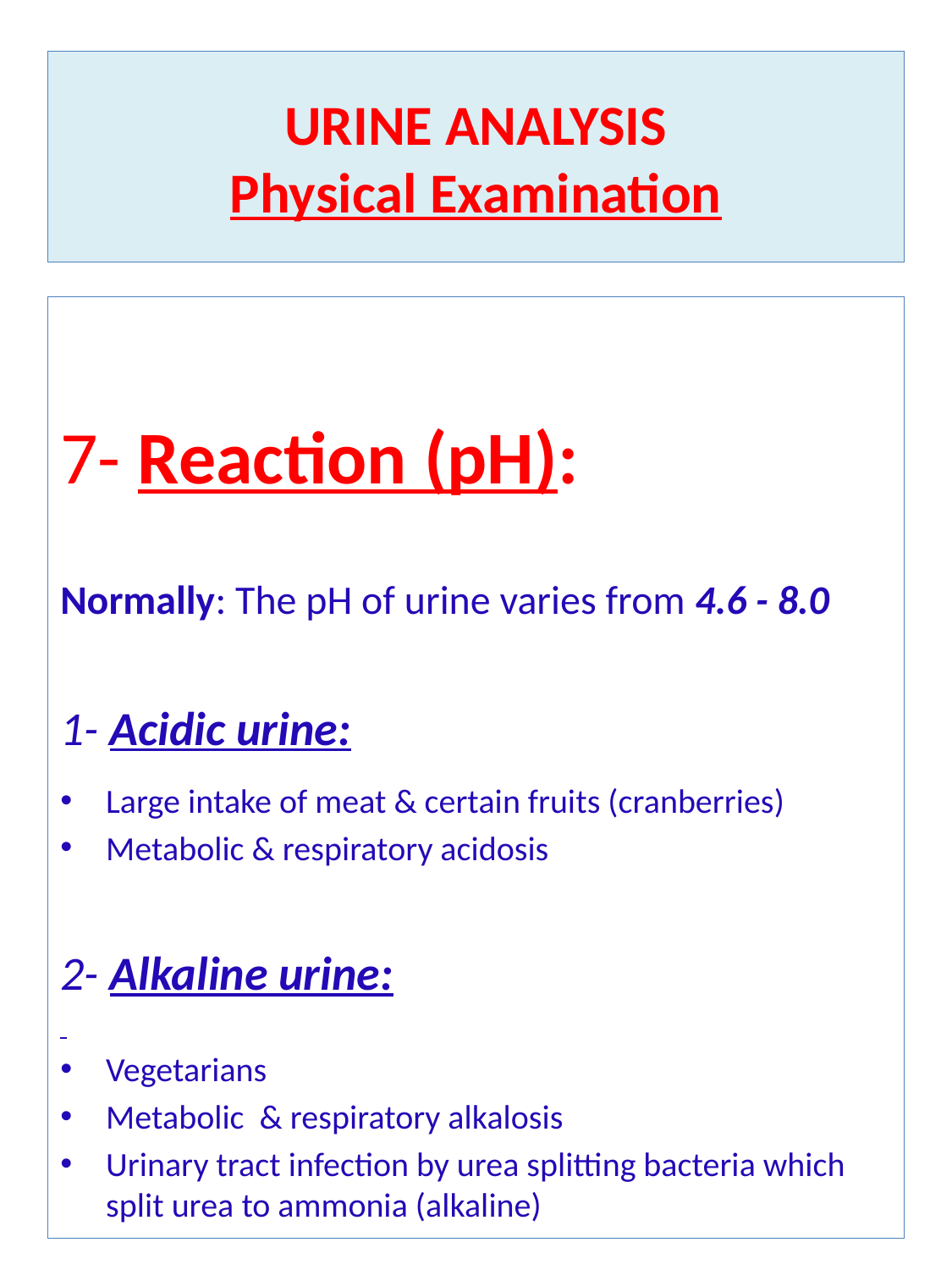

# URINE ANALYSIS Physical Examination

7- Reaction (pH):

Normally: The pH of urine varies from 4.6 - 8.0

1- Acidic urine:

Large intake of meat & certain fruits (cranberries)
Metabolic & respiratory acidosis

2- Alkaline urine:

Vegetarians
Metabolic  & respiratory alkalosis
Urinary tract infection by urea splitting bacteria which split urea to ammonia (alkaline)